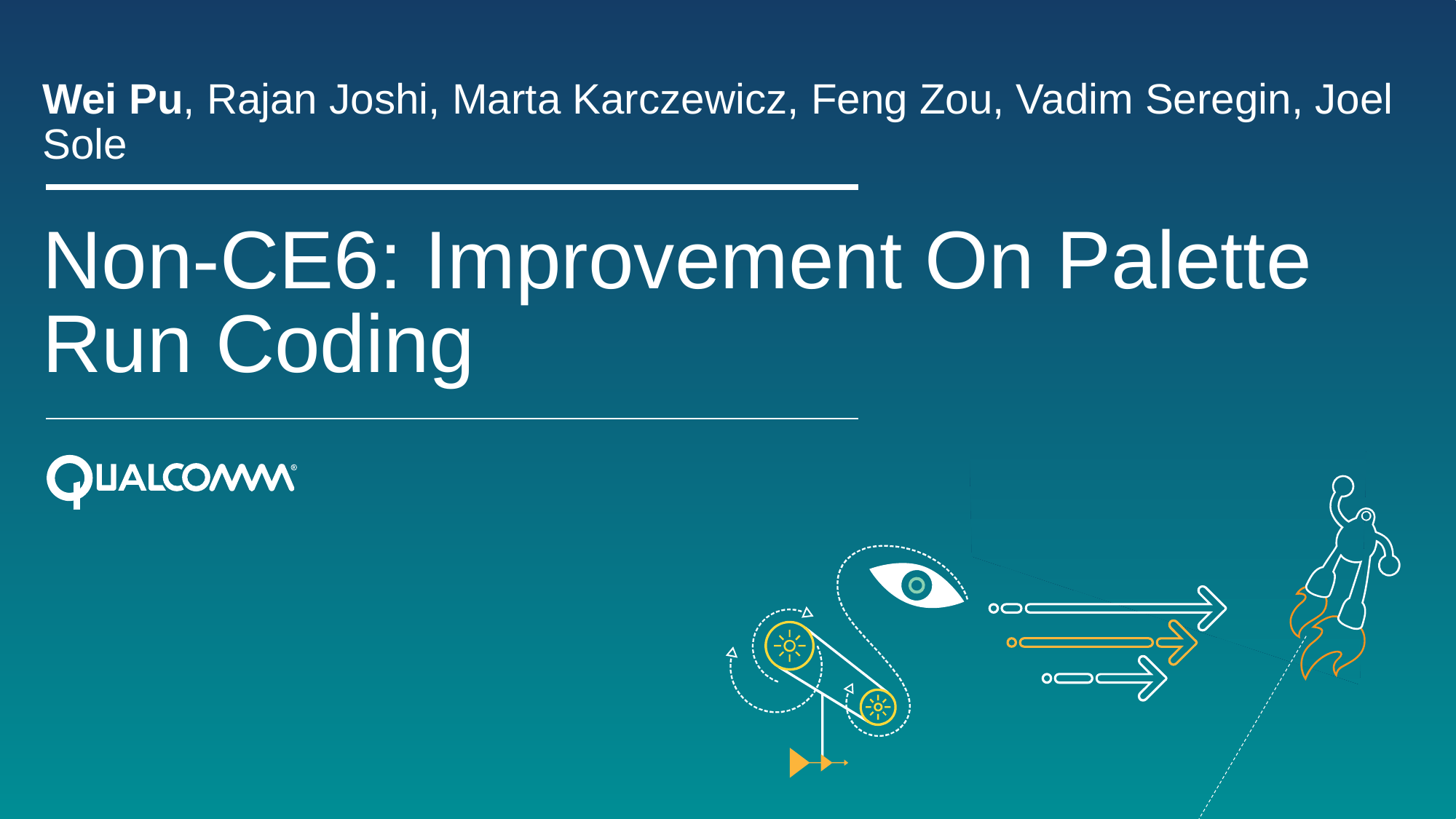

Wei Pu, Rajan Joshi, Marta Karczewicz, Feng Zou, Vadim Seregin, Joel Sole
# Non-CE6: Improvement On Palette Run Coding